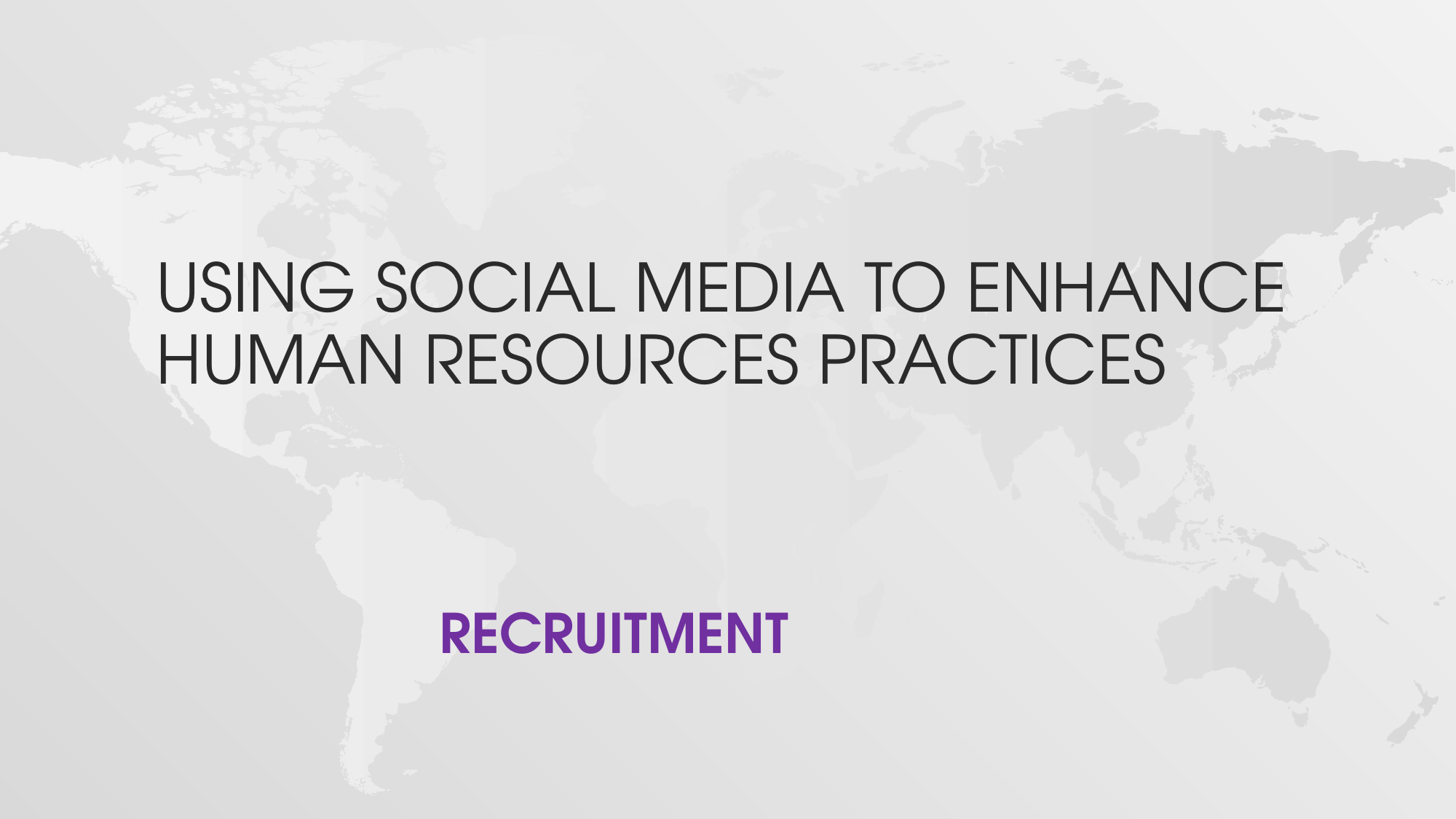

# USING SOCIAL MEDIA TO ENHANCE HUMAN RESOURCES PRACTICES
RECRUITMENT